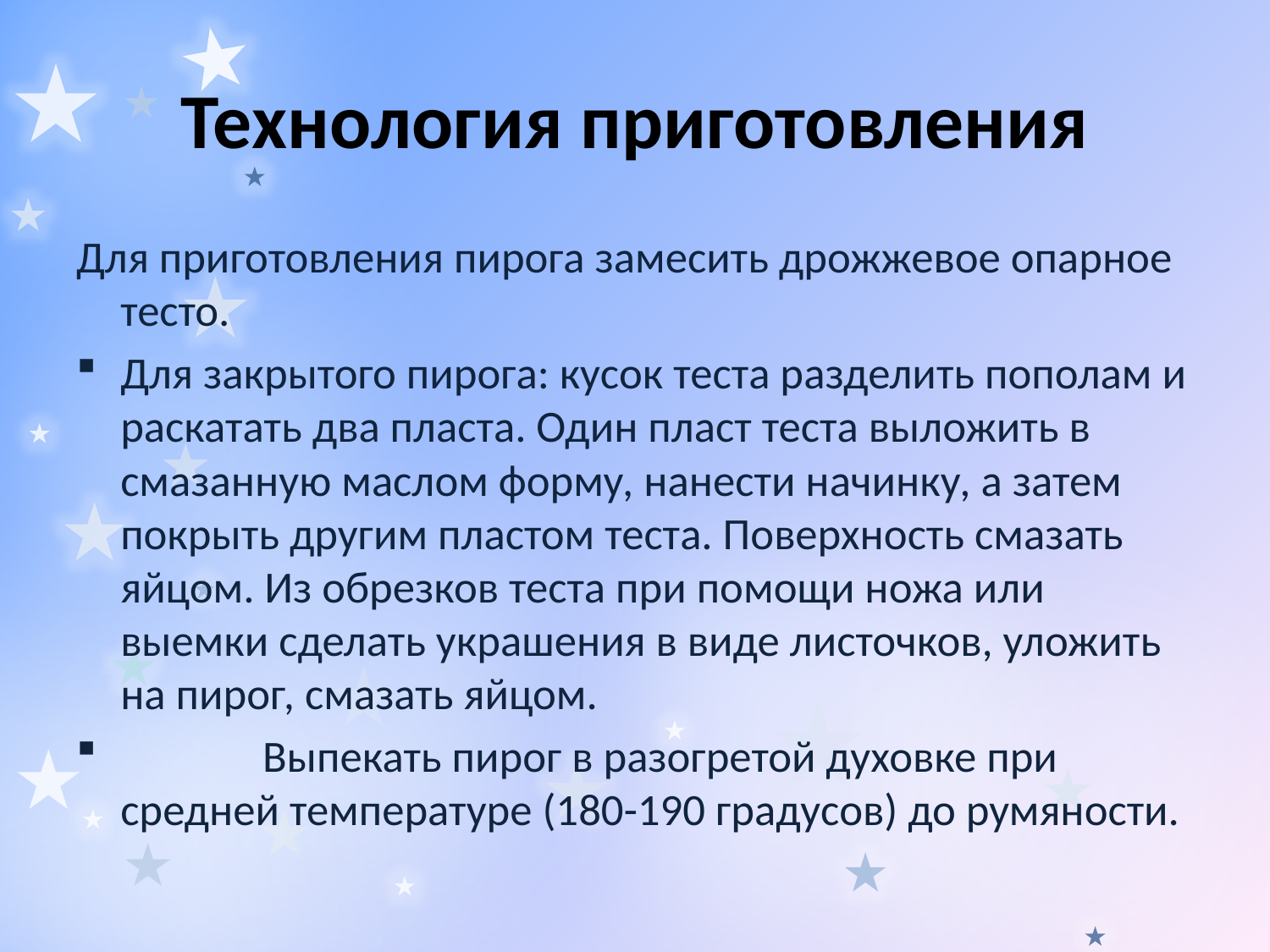

# Технология приготовления
Для приготовления пирога замесить дрожжевое опарное тесто.
Для закрытого пирога: кусок теста разделить пополам и раскатать два пласта. Один пласт теста выложить в смазанную маслом форму, нанести начинку, а затем покрыть другим пластом теста. Поверхность смазать яйцом. Из обрезков теста при помощи ножа или выемки сделать украшения в виде листочков, уложить на пирог, смазать яйцом.
              Выпекать пирог в разогретой духовке при средней температуре (180-190 градусов) до румяности.